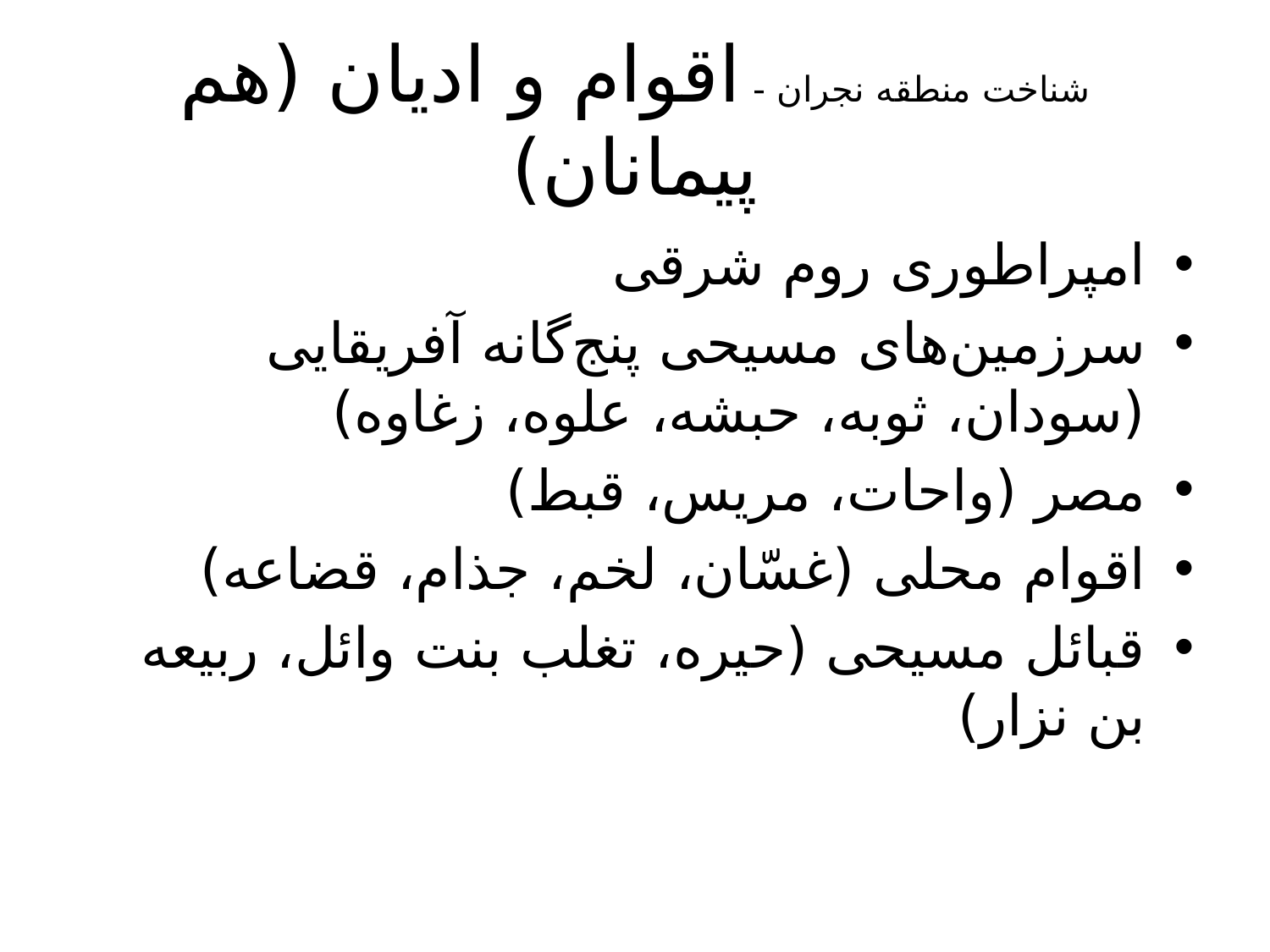

# شناخت منطقه نجران - اقوام و ادیان (هم پیمانان)
امپراطوری روم شرقی
سرزمین‌های مسیحی پنج‌گانه آفریقایی (سودان، ثوبه، حبشه، علوه، زغاوه)
مصر (واحات، مریس، قبط)
اقوام محلی (غسّان، لخم، جذام، قضاعه)
قبائل مسیحی (حیره، تغلب بنت وائل، ربیعه بن نزار)